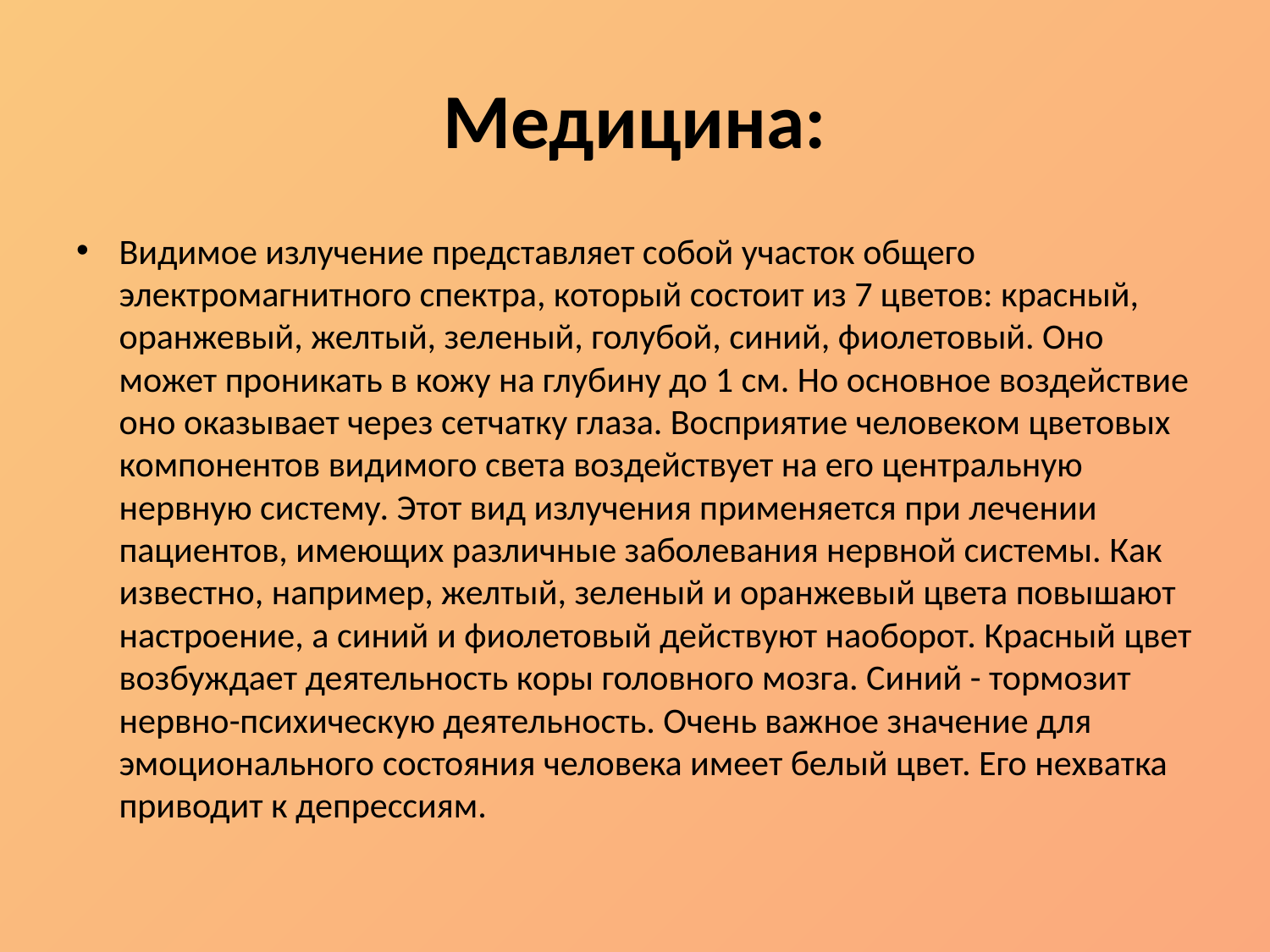

# Медицина:
Видимое излучение представляет собой участок общего электромагнитного спектра, который состоит из 7 цветов: красный, оранжевый, желтый, зеленый, голубой, синий, фиолетовый. Оно может проникать в кожу на глубину до 1 см. Но основное воздействие оно оказывает через сетчатку глаза. Восприятие человеком цветовых компонентов видимого света воздействует на его центральную нервную систему. Этот вид излучения применяется при лечении пациентов, имеющих различные заболевания нервной системы. Как известно, например, желтый, зеленый и оранжевый цвета повышают настроение, а синий и фиолетовый действуют наоборот. Красный цвет возбуждает деятельность коры головного мозга. Синий - тормозит нервно-психическую деятельность. Очень важное значение для эмоционального состояния человека имеет белый цвет. Его нехватка приводит к депрессиям.